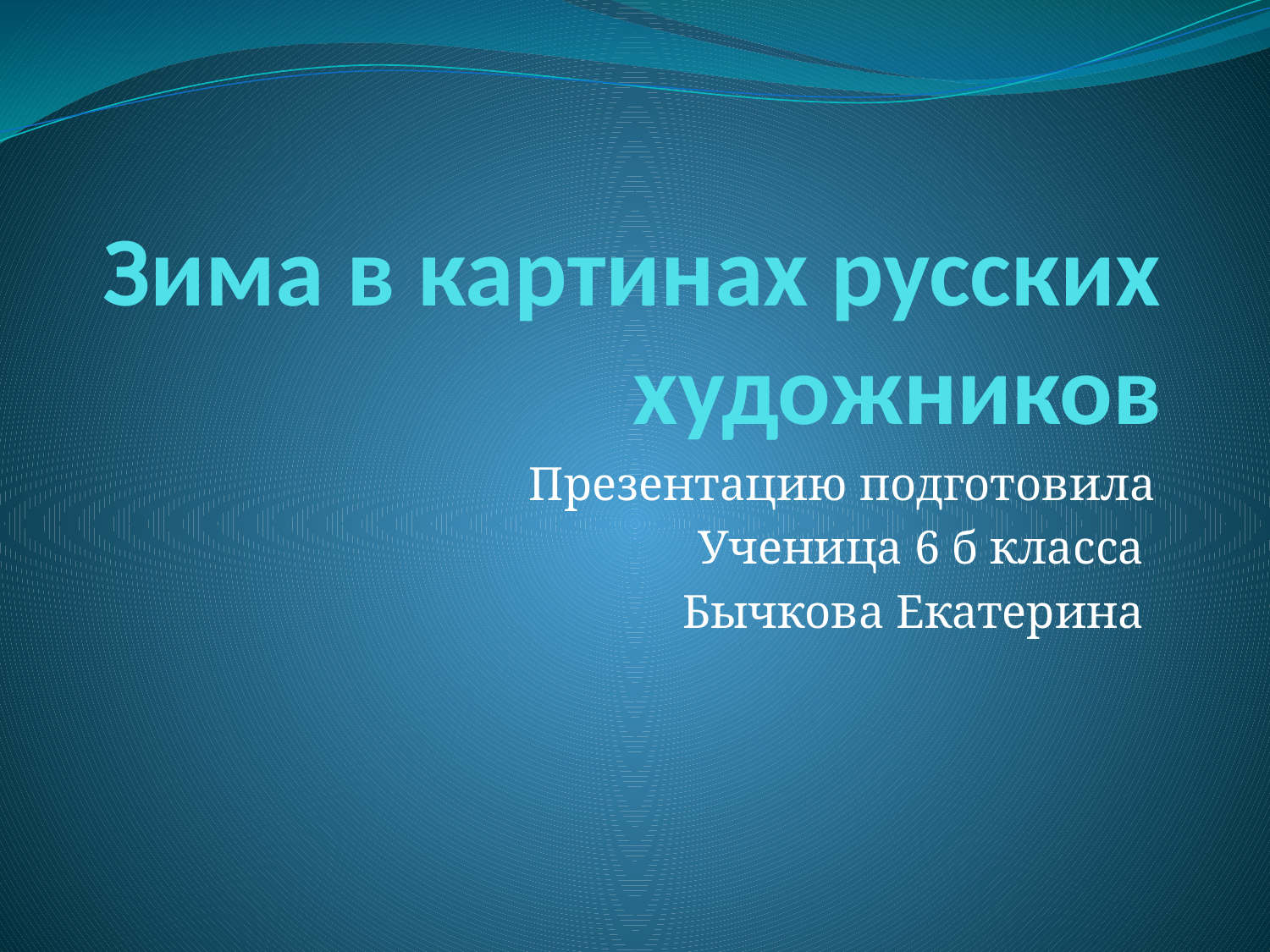

# Зима в картинах русских художников
Презентацию подготовила
Ученица 6 б класса
Бычкова Екатерина